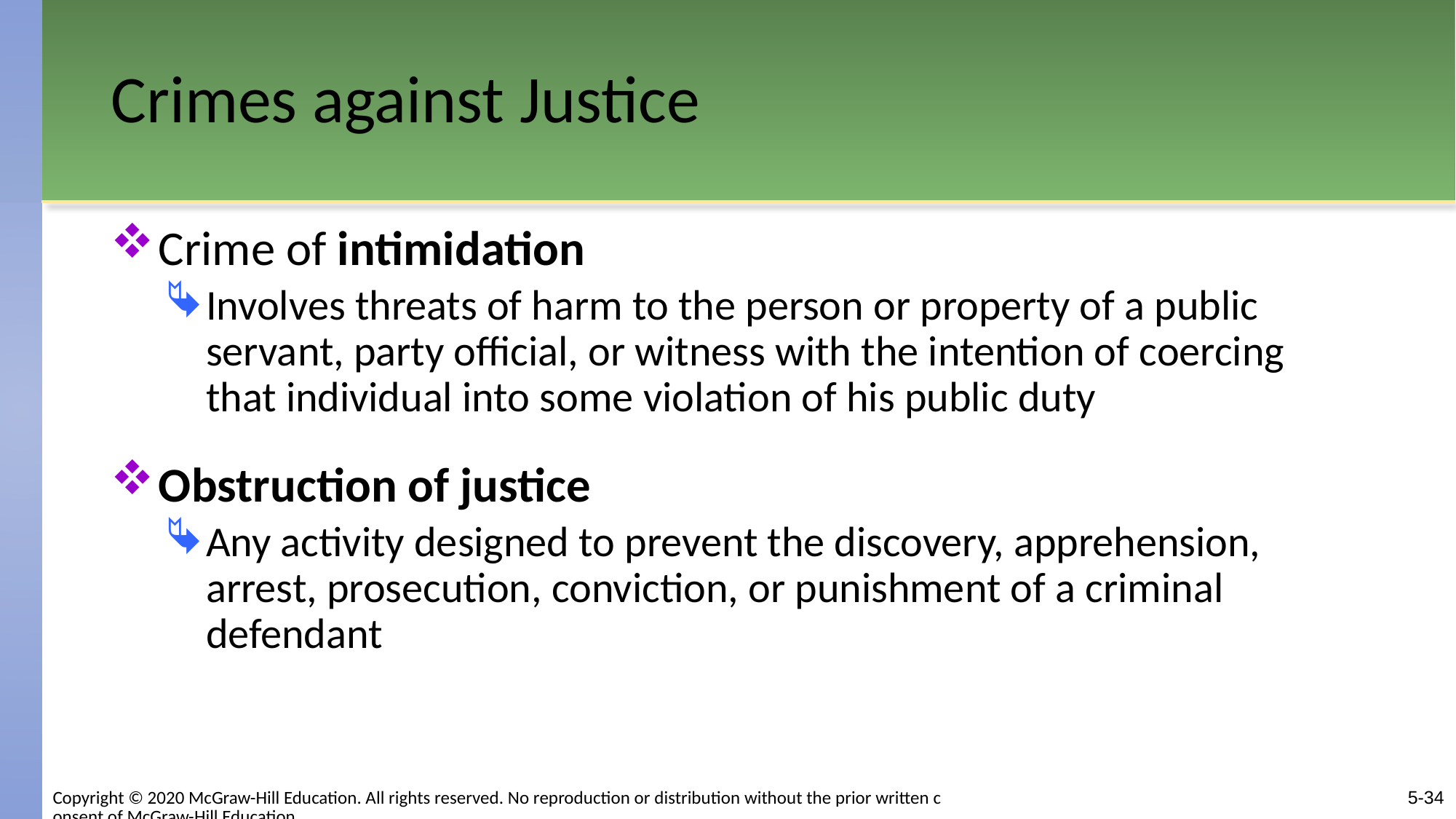

# Crimes against Justice
Crime of intimidation
Involves threats of harm to the person or property of a public servant, party official, or witness with the intention of coercing that individual into some violation of his public duty

Obstruction of justice
Any activity designed to prevent the discovery, apprehension, arrest, prosecution, conviction, or punishment of a criminal defendant
5-34
Copyright © 2020 McGraw-Hill Education. All rights reserved. No reproduction or distribution without the prior written consent of McGraw-Hill Education.